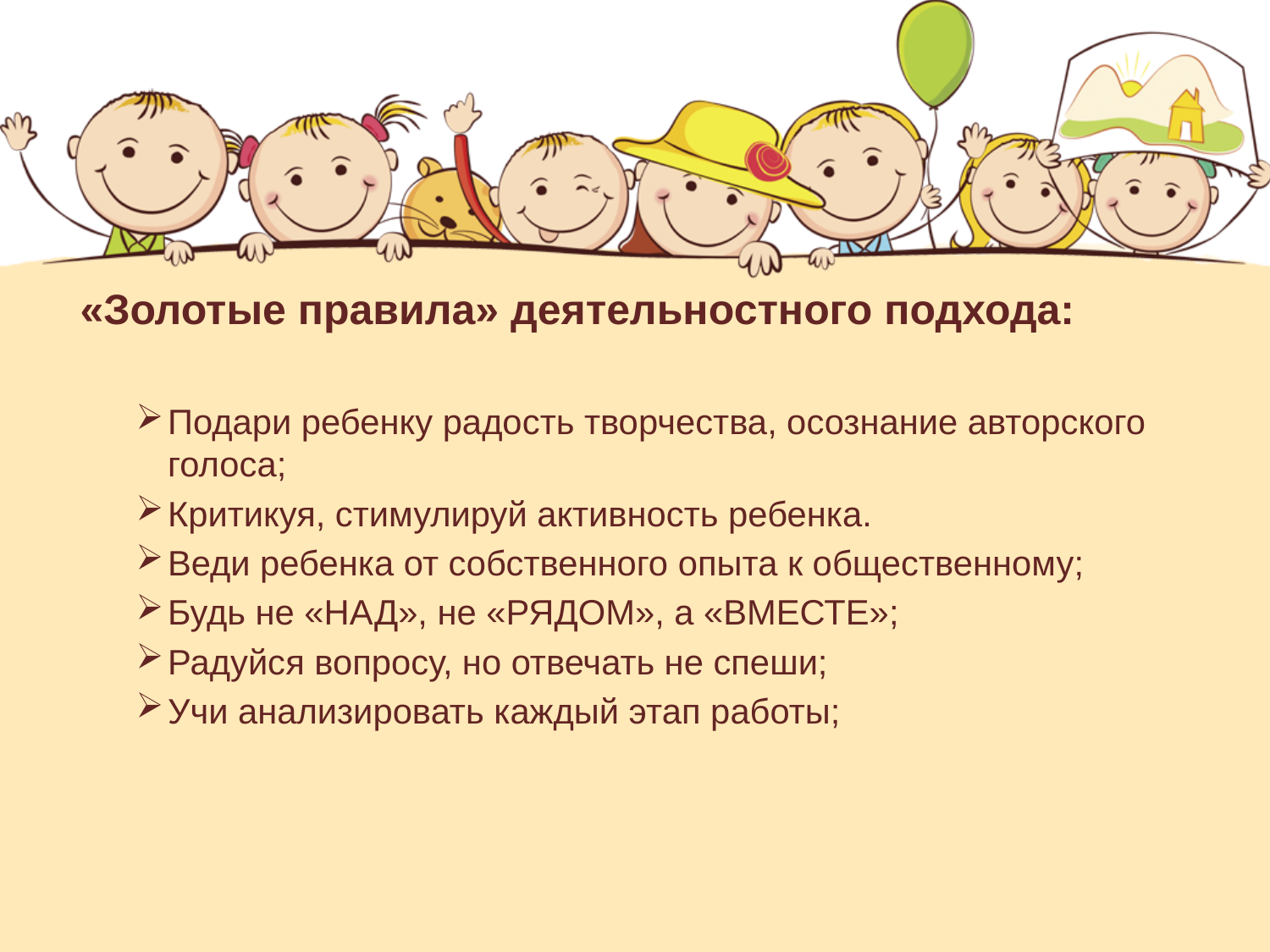

«Золотые правила» деятельностного подхода:

Подари ребенку радость творчества, осознание авторского голоса;
Критикуя, стимулируй активность ребенка.
Веди ребенка от собственного опыта к общественному;
Будь не «НАД», не «РЯДОМ», а «ВМЕСТЕ»;
Радуйся вопросу, но отвечать не спеши;
Учи анализировать каждый этап работы;